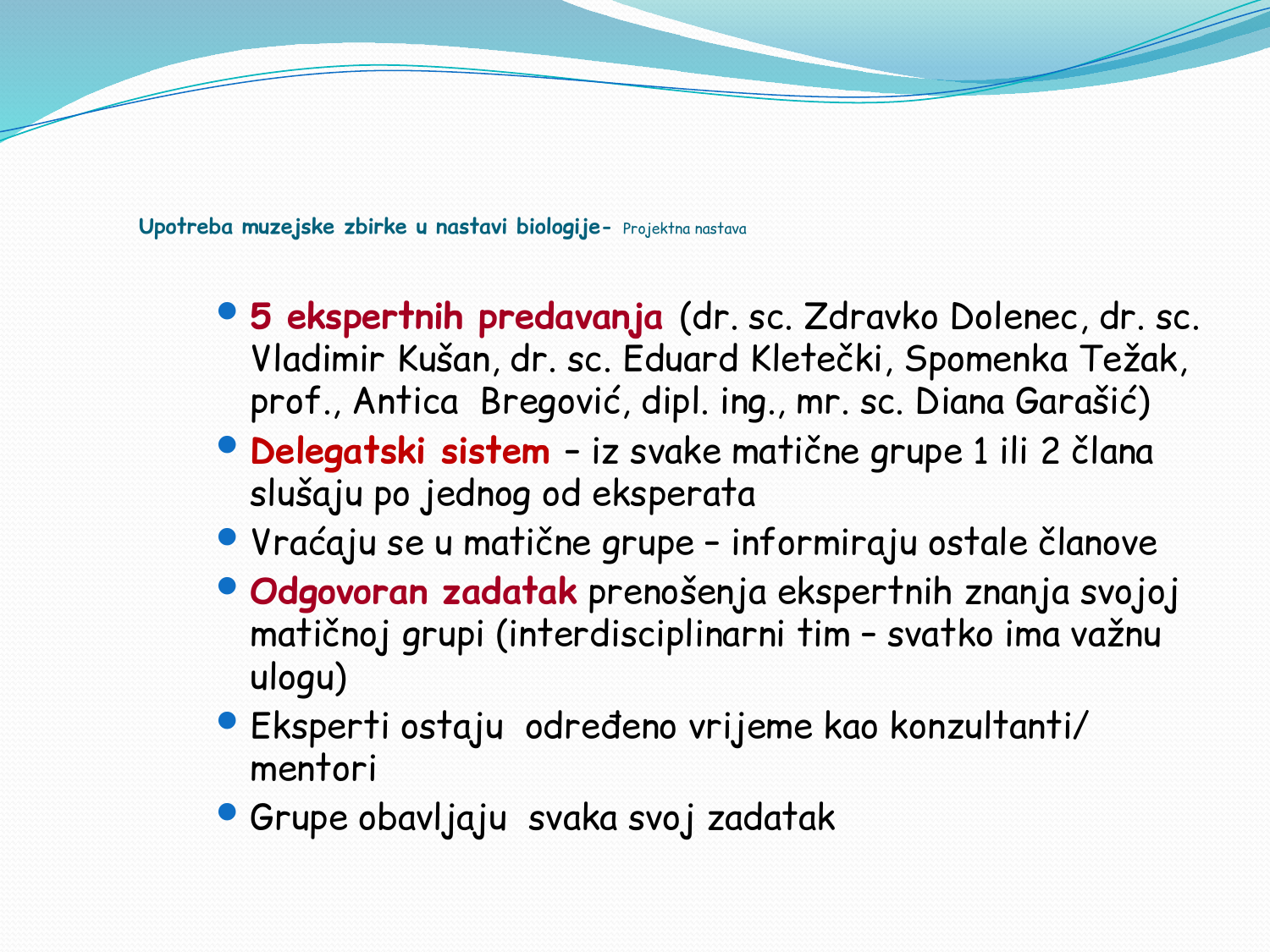

# Upotreba muzejske zbirke u nastavi biologije- Projektna nastava
5 ekspertnih predavanja (dr. sc. Zdravko Dolenec, dr. sc. Vladimir Kušan, dr. sc. Eduard Kletečki, Spomenka Težak, prof., Antica  Bregović, dipl. ing., mr. sc. Diana Garašić)
Delegatski sistem – iz svake matične grupe 1 ili 2 člana slušaju po jednog od eksperata
Vraćaju se u matične grupe – informiraju ostale članove
Odgovoran zadatak prenošenja ekspertnih znanja svojoj matičnoj grupi (interdisciplinarni tim – svatko ima važnu ulogu)
Eksperti ostaju  određeno vrijeme kao konzultanti/ mentori
Grupe obavljaju  svaka svoj zadatak